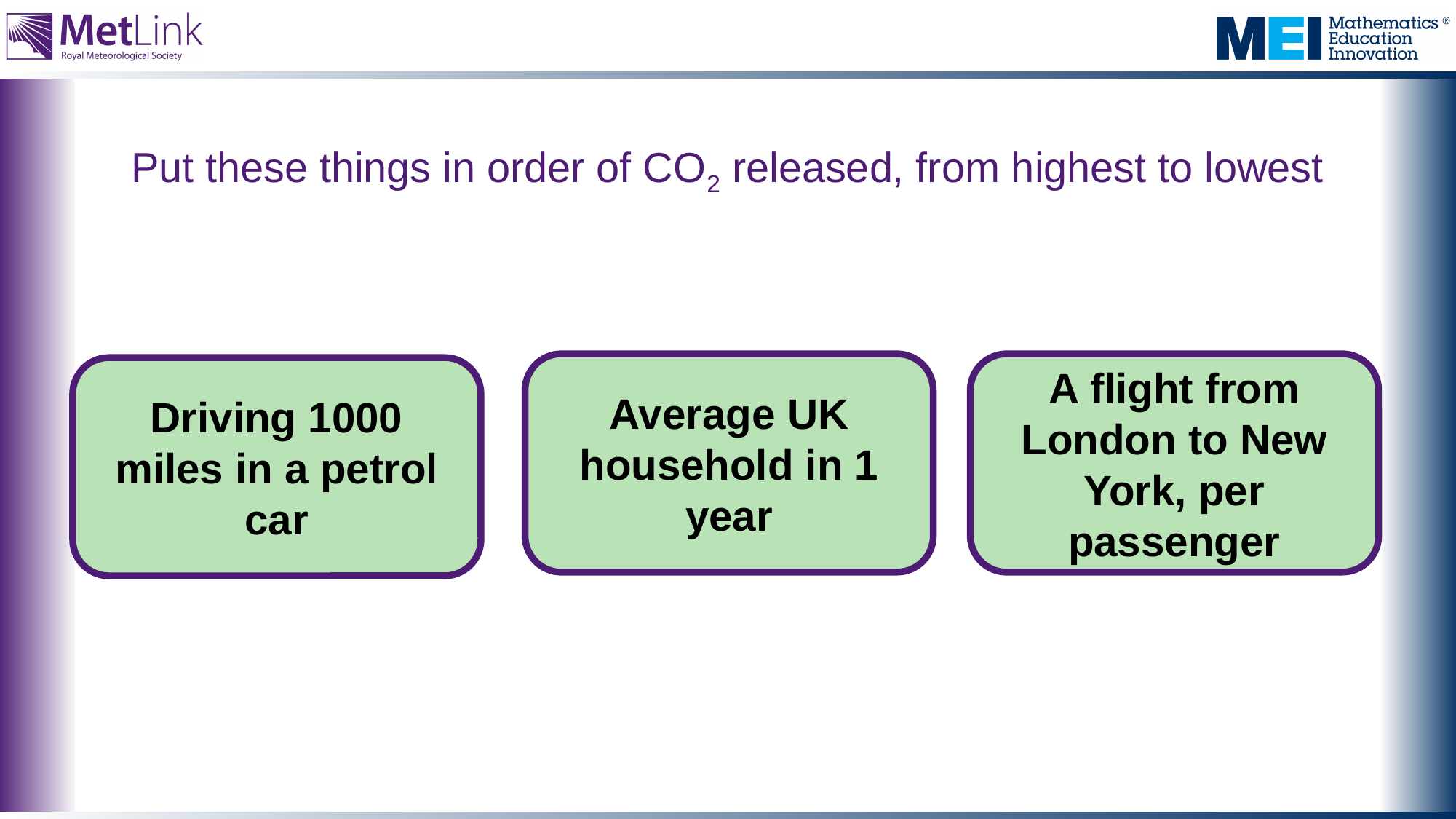

# Put these things in order of CO2 released, from highest to lowest
Average UK household in 1 year
A flight from London to New York, per passenger
Driving 1000 miles in a petrol car